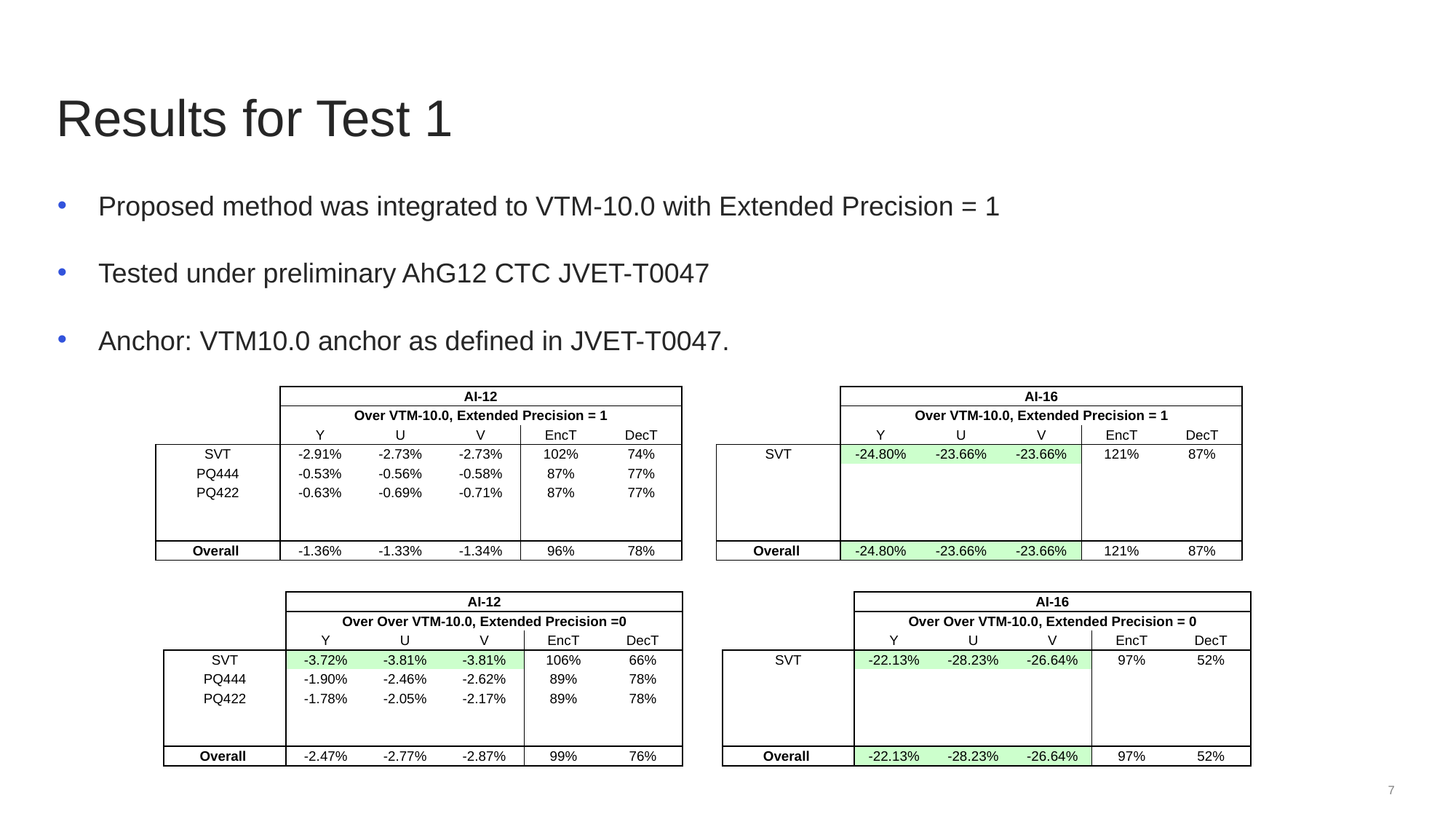

# Results for Test 1
Proposed method was integrated to VTM-10.0 with Extended Precision = 1
Tested under preliminary AhG12 CTC JVET-T0047
Anchor: VTM10.0 anchor as defined in JVET-T0047.
|  |  |  | AI-12 |  |  |  |  |  |  | AI-16 |  |  |
| --- | --- | --- | --- | --- | --- | --- | --- | --- | --- | --- | --- | --- |
|  | Over VTM-10.0, Extended Precision = 1 |  |  |  |  |  |  | Over VTM-10.0, Extended Precision = 1 |  |  |  |  |
|  | Y | U | V | EncT | DecT |  |  | Y | U | V | EncT | DecT |
| SVT | -2.91% | -2.73% | -2.73% | 102% | 74% |  | SVT | -24.80% | -23.66% | -23.66% | 121% | 87% |
| PQ444 | -0.53% | -0.56% | -0.58% | 87% | 77% |  |  |  |  |  |  |  |
| PQ422 | -0.63% | -0.69% | -0.71% | 87% | 77% |  |  |  |  |  |  |  |
|  |  |  |  |  |  |  |  |  |  |  |  |  |
|  |  |  |  |  |  |  |  |  |  |  |  |  |
| Overall | -1.36% | -1.33% | -1.34% | 96% | 78% |  | Overall | -24.80% | -23.66% | -23.66% | 121% | 87% |
|  |  |  | AI-12 |  |  |  |  |  |  | AI-16 |  |  |
| --- | --- | --- | --- | --- | --- | --- | --- | --- | --- | --- | --- | --- |
|  | Over Over VTM-10.0, Extended Precision =0 |  |  |  |  |  |  | Over Over VTM-10.0, Extended Precision = 0 |  |  |  |  |
|  | Y | U | V | EncT | DecT |  |  | Y | U | V | EncT | DecT |
| SVT | -3.72% | -3.81% | -3.81% | 106% | 66% |  | SVT | -22.13% | -28.23% | -26.64% | 97% | 52% |
| PQ444 | -1.90% | -2.46% | -2.62% | 89% | 78% |  |  |  |  |  |  |  |
| PQ422 | -1.78% | -2.05% | -2.17% | 89% | 78% |  |  |  |  |  |  |  |
|  |  |  |  |  |  |  |  |  |  |  |  |  |
|  |  |  |  |  |  |  |  |  |  |  |  |  |
| Overall | -2.47% | -2.77% | -2.87% | 99% | 76% |  | Overall | -22.13% | -28.23% | -26.64% | 97% | 52% |